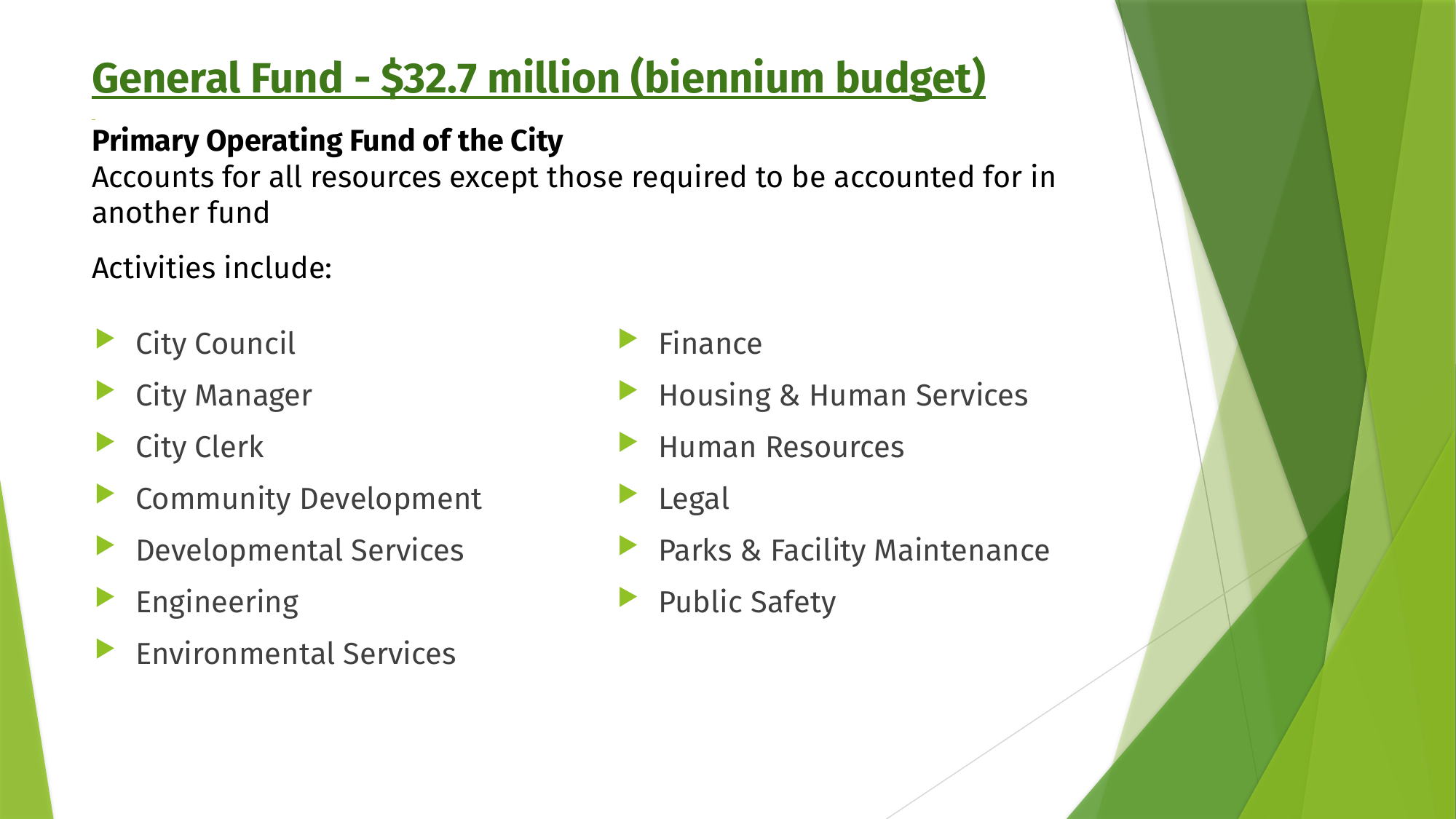

# General Fund - $32.7 million (biennium budget) Primary Operating Fund of the City Accounts for all resources except those required to be accounted for in another fund Activities include:
City Council
City Manager
City Clerk
Community Development
Developmental Services
Engineering
Environmental Services
Finance
Housing & Human Services
Human Resources
Legal
Parks & Facility Maintenance
Public Safety